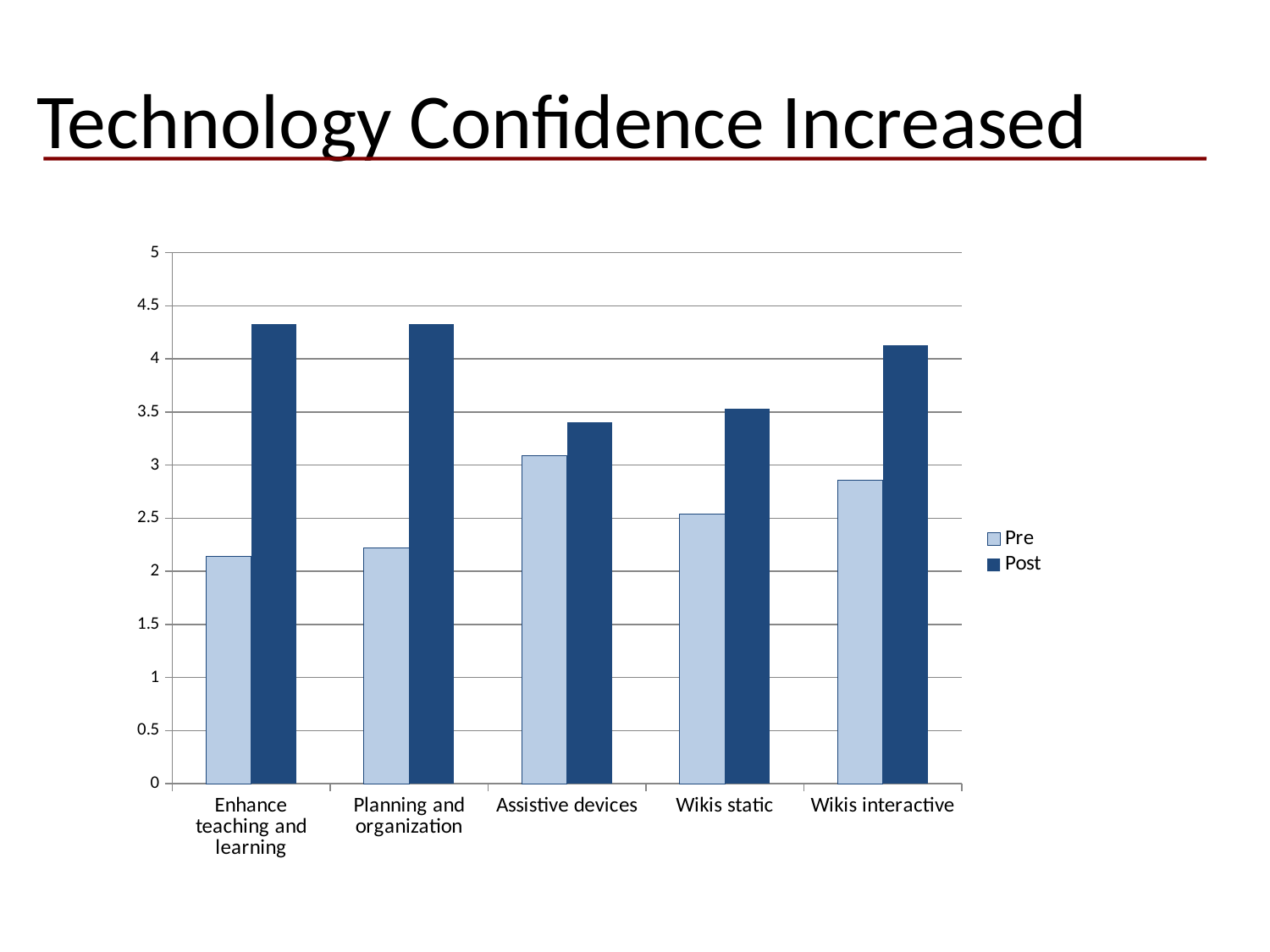

Technology Confidence Increased

### Chart

| Category | Pre | Post |
|---|---|---|
| Enhance teaching and learning | 2.14 | 4.33 |
| Planning and organization | 2.22 | 4.33 |
| Assistive devices | 3.09 | 3.4 |
| Wikis static | 2.54 | 3.53 |
| Wikis interactive | 2.86 | 4.13 |